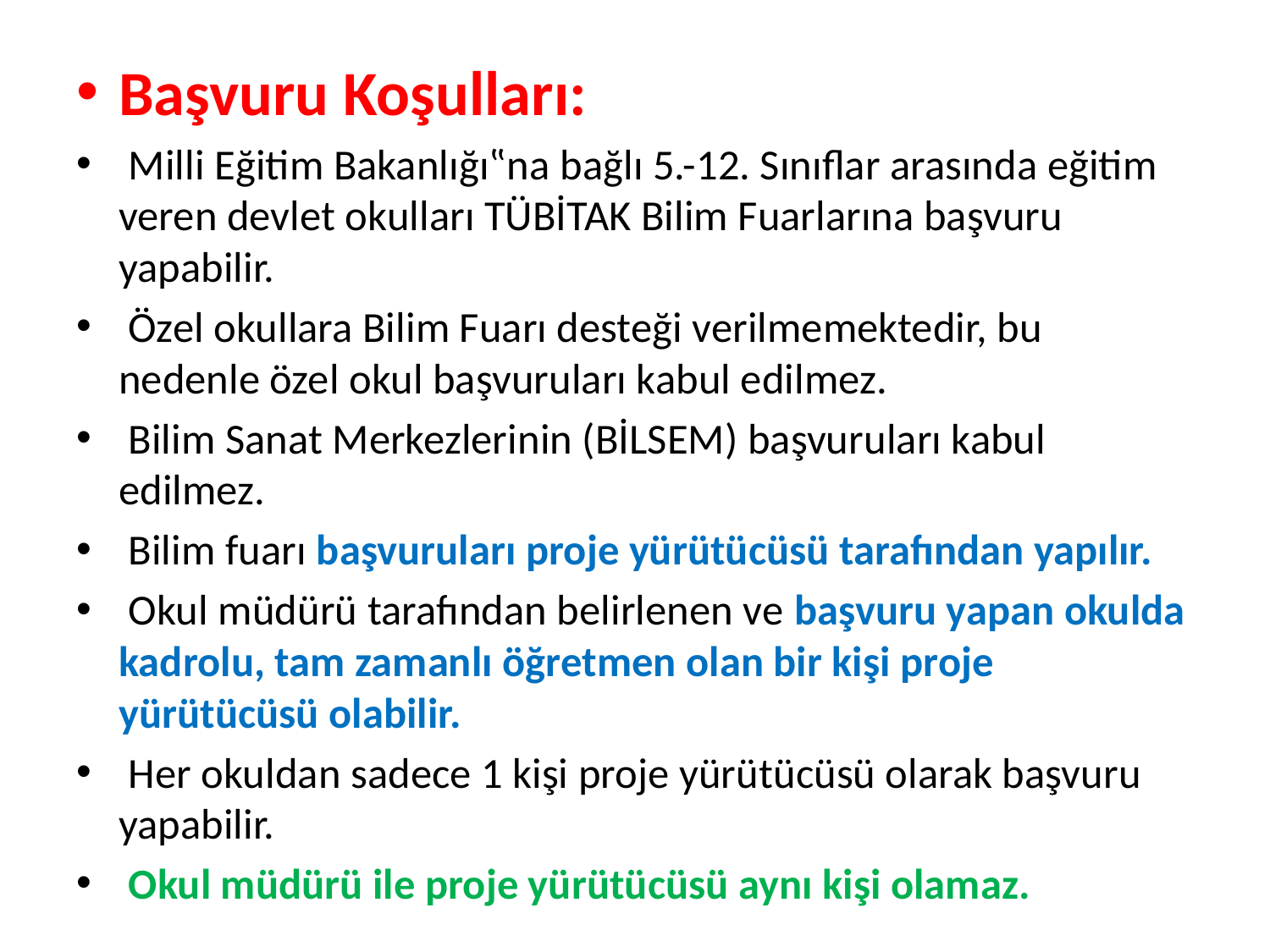

#
Başvuru Koşulları:
 Milli Eğitim Bakanlığı‟na bağlı 5.-12. Sınıflar arasında eğitim veren devlet okulları TÜBİTAK Bilim Fuarlarına başvuru yapabilir.
 Özel okullara Bilim Fuarı desteği verilmemektedir, bu nedenle özel okul başvuruları kabul edilmez.
 Bilim Sanat Merkezlerinin (BİLSEM) başvuruları kabul edilmez.
 Bilim fuarı başvuruları proje yürütücüsü tarafından yapılır.
 Okul müdürü tarafından belirlenen ve başvuru yapan okulda kadrolu, tam zamanlı öğretmen olan bir kişi proje yürütücüsü olabilir.
 Her okuldan sadece 1 kişi proje yürütücüsü olarak başvuru yapabilir.
 Okul müdürü ile proje yürütücüsü aynı kişi olamaz.